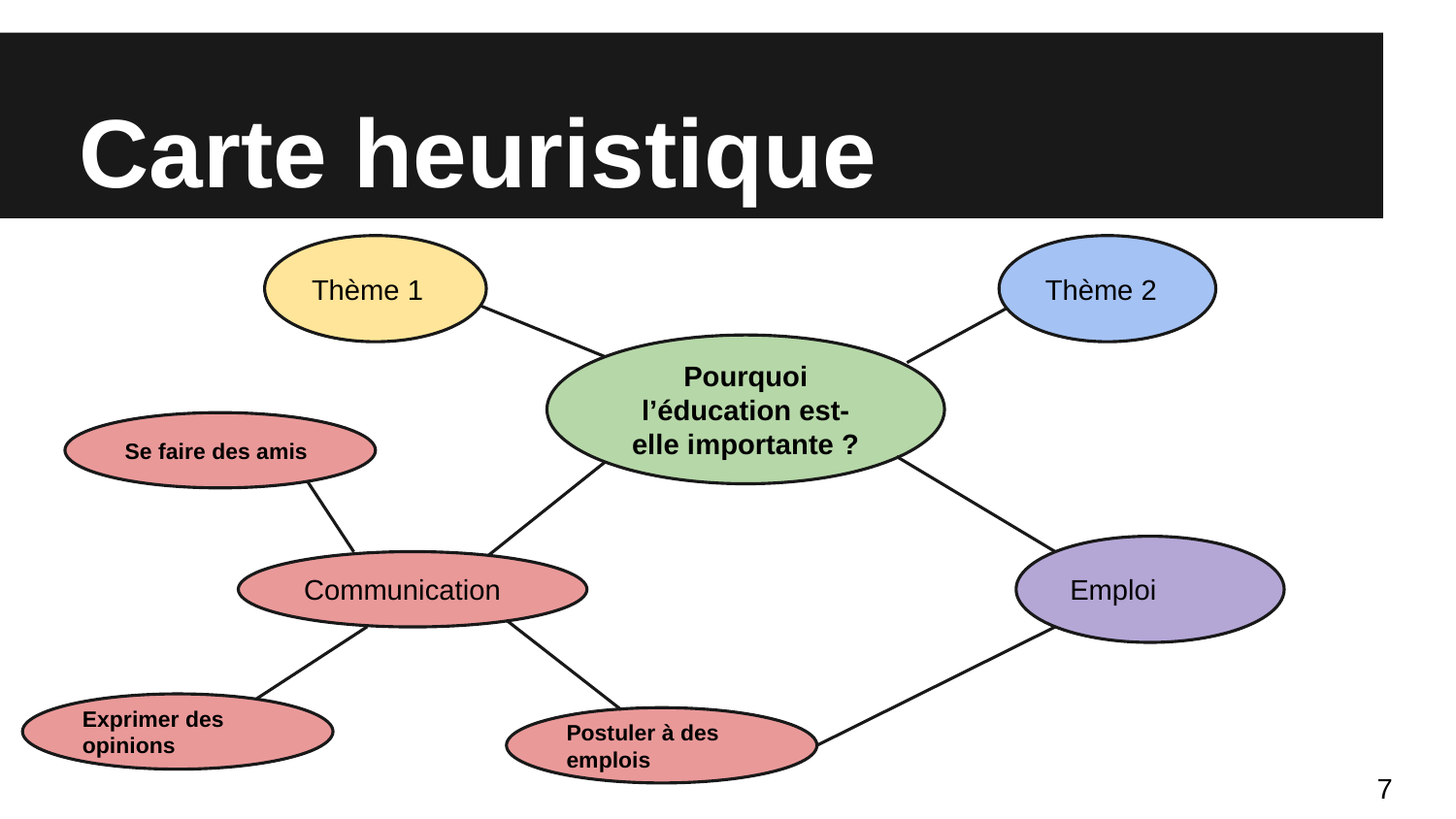

Carte heuristique
Thème 1
Thème 2
Pourquoi l’éducation est-elle importante ?
Se faire des amis
Emploi
Communication

Exprimer des opinions
Postuler à des emplois
7